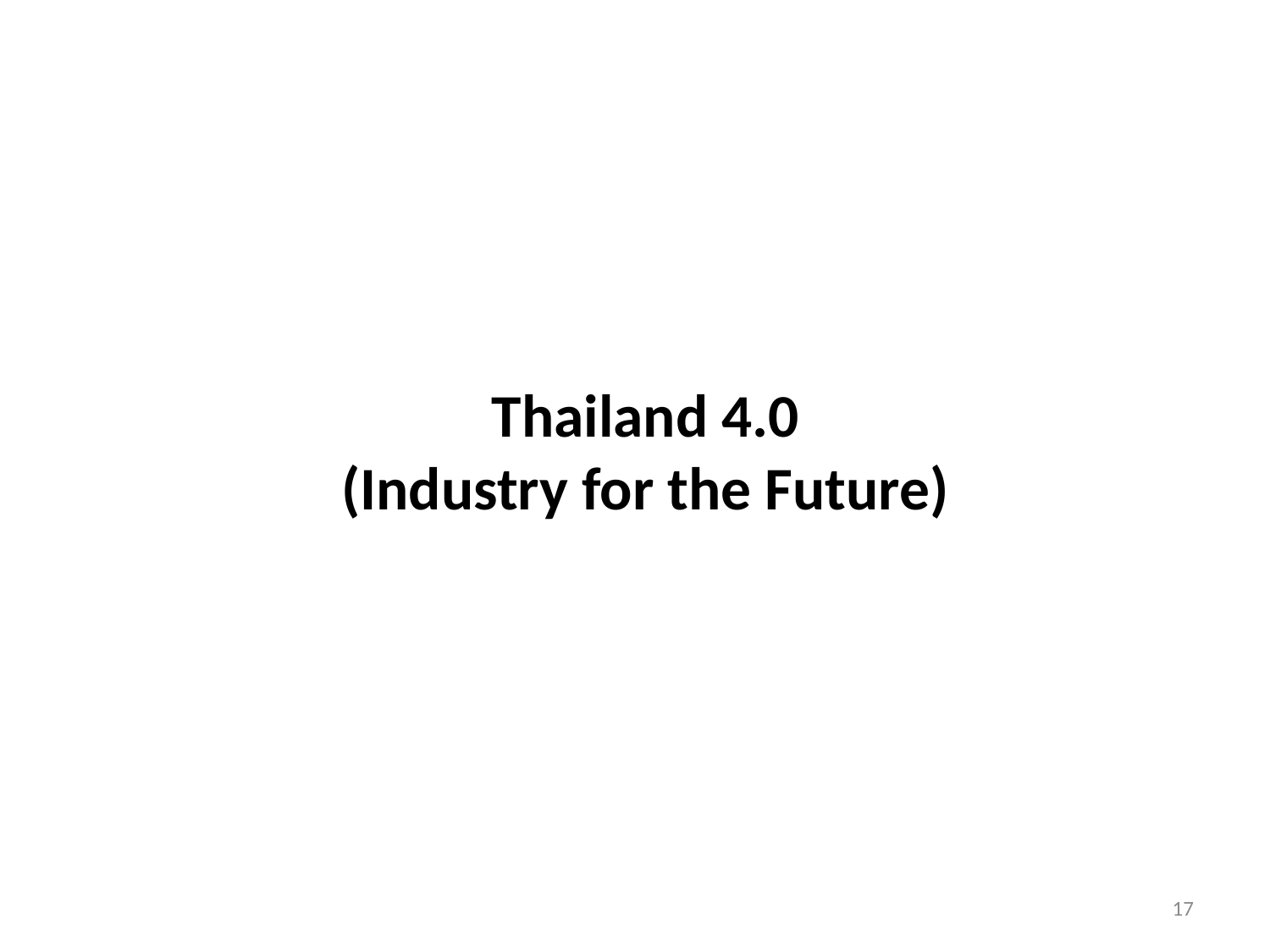

# Thailand 4.0 (Industry for the Future)
17